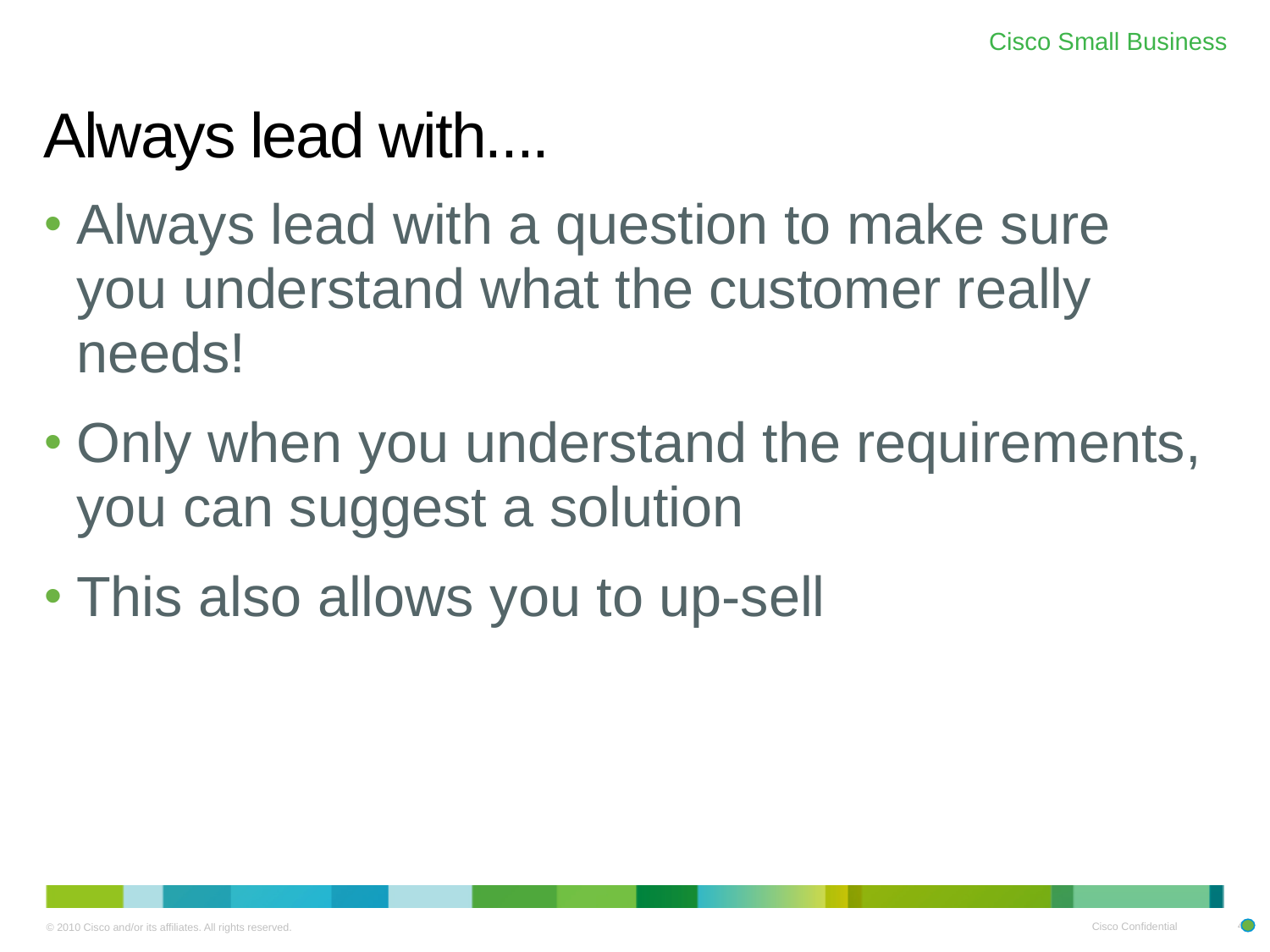

# Always lead with....
Always lead with a question to make sure you understand what the customer really needs!
Only when you understand the requirements, you can suggest a solution
This also allows you to up-sell